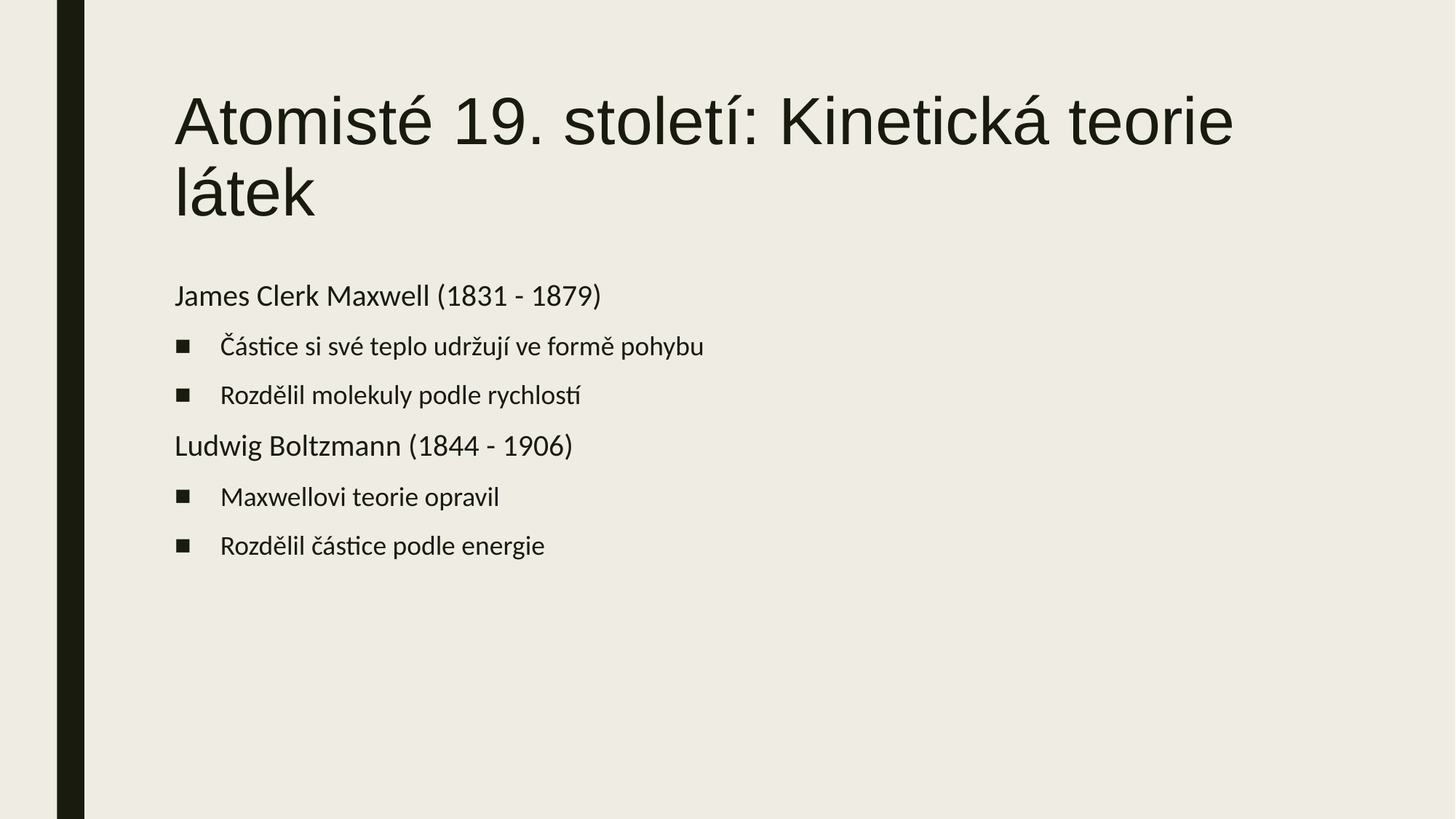

# Atomisté 19. století: Kinetická teorie látek
James Clerk Maxwell (1831 - 1879)
Částice si své teplo udržují ve formě pohybu
Rozdělil molekuly podle rychlostí
Ludwig Boltzmann (1844 - 1906)
Maxwellovi teorie opravil
Rozdělil částice podle energie